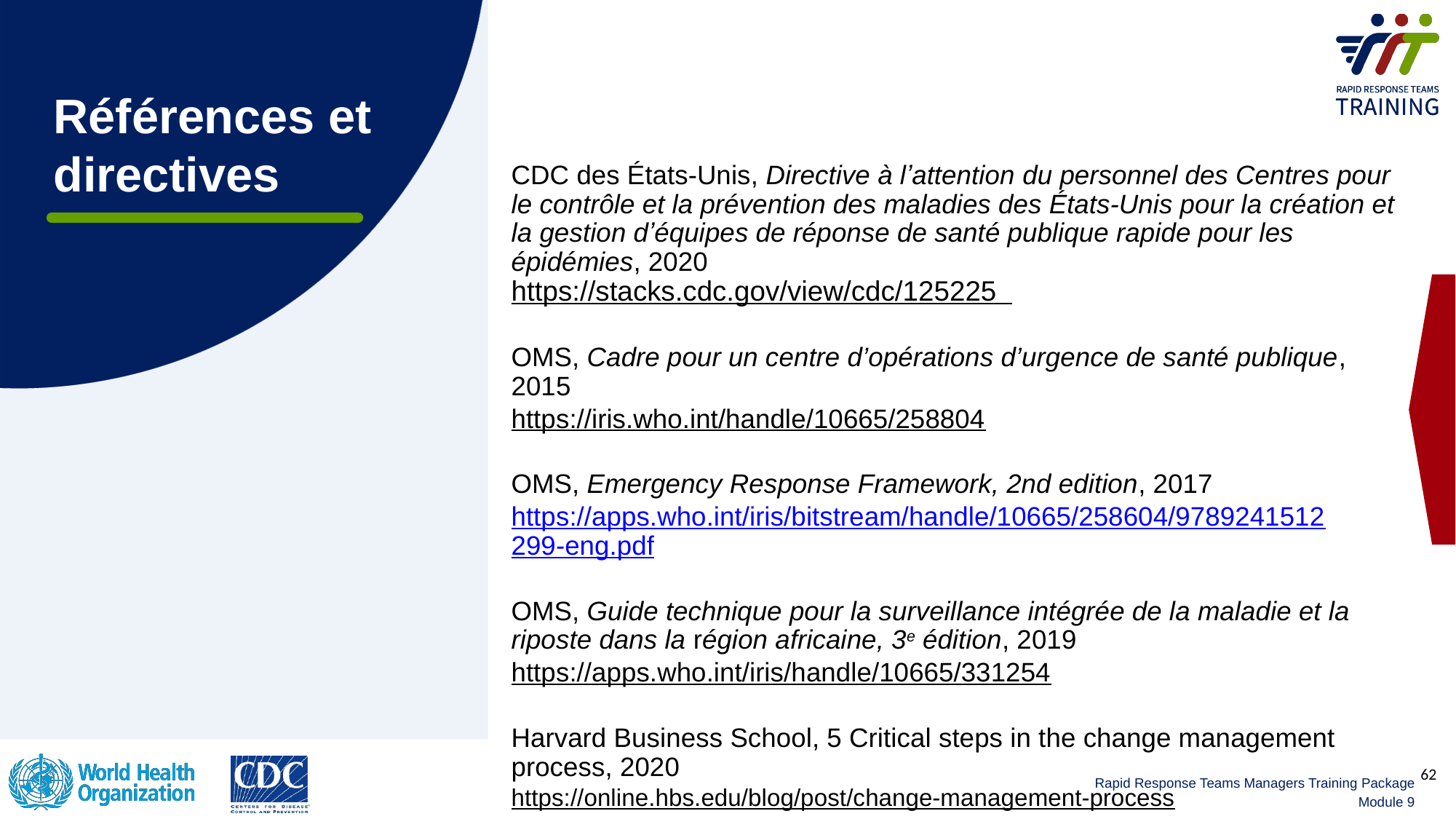

CDC des États-Unis, Directive à lʼattention du personnel des Centres pour le contrôle et la prévention des maladies des États-Unis pour la création et la gestion dʼéquipes de réponse de santé publique rapide pour les épidémies, 2020
https://stacks.cdc.gov/view/cdc/125225

OMS, Cadre pour un centre d’opérations d’urgence de santé publique, 2015
https://iris.who.int/handle/10665/258804

OMS, Emergency Response Framework, 2nd edition, 2017
https://apps.who.int/iris/bitstream/handle/10665/258604/9789241512299-eng.pdf

OMS, Guide technique pour la surveillance intégrée de la maladie et la riposte dans la région africaine, 3e édition, 2019
https://apps.who.int/iris/handle/10665/331254

Harvard Business School, 5 Critical steps in the change management process, 2020
https://online.hbs.edu/blog/post/change-management-process

62